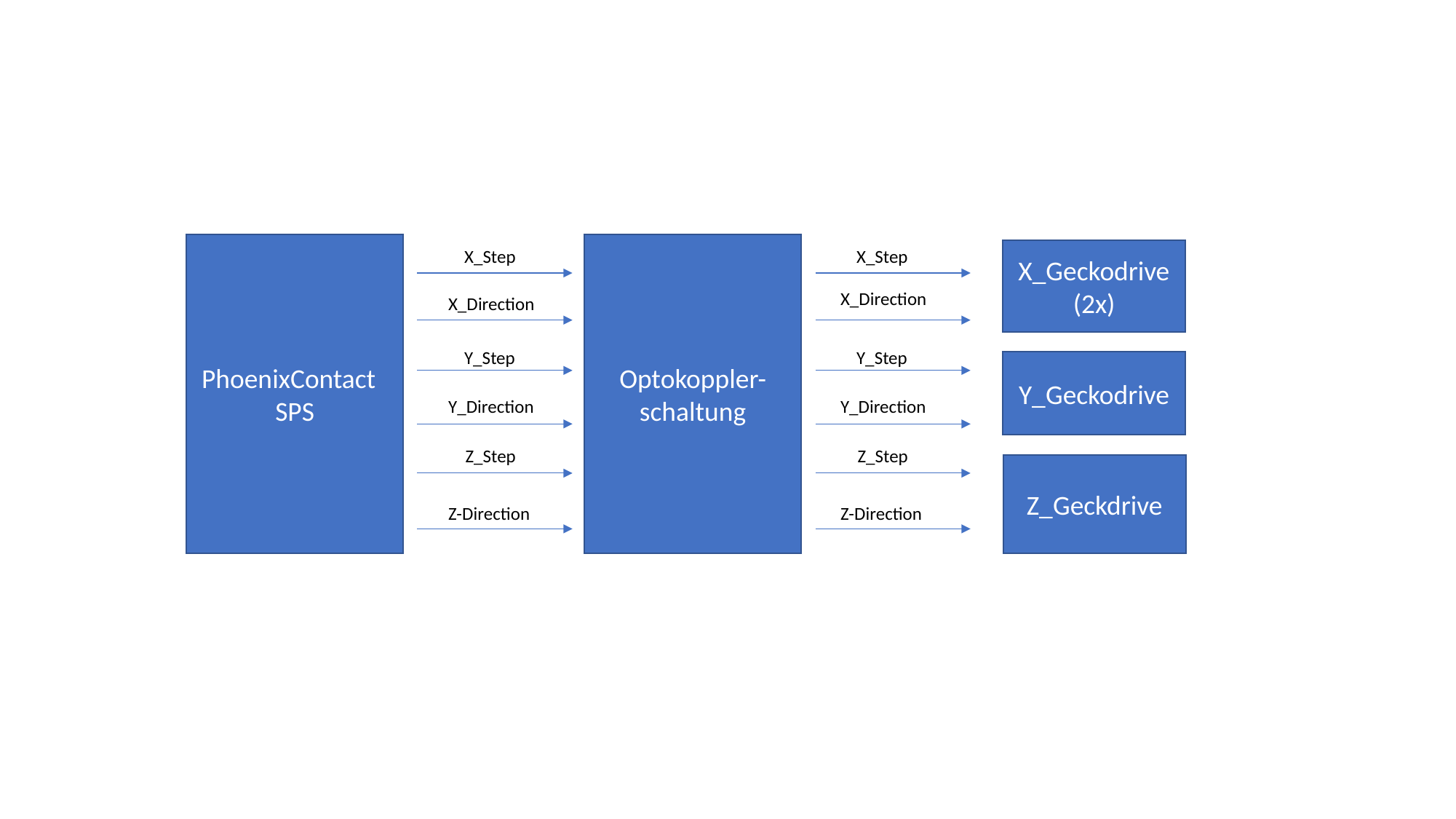

PhoenixContact
SPS
Optokoppler-schaltung
X_Step
X_Step
X_Geckodrive
(2x)
X_Direction
X_Direction
Y_Step
Y_Step
Y_Geckodrive
Y_Direction
Y_Direction
Z_Step
Z_Step
Z_Geckdrive
Z-Direction
Z-Direction